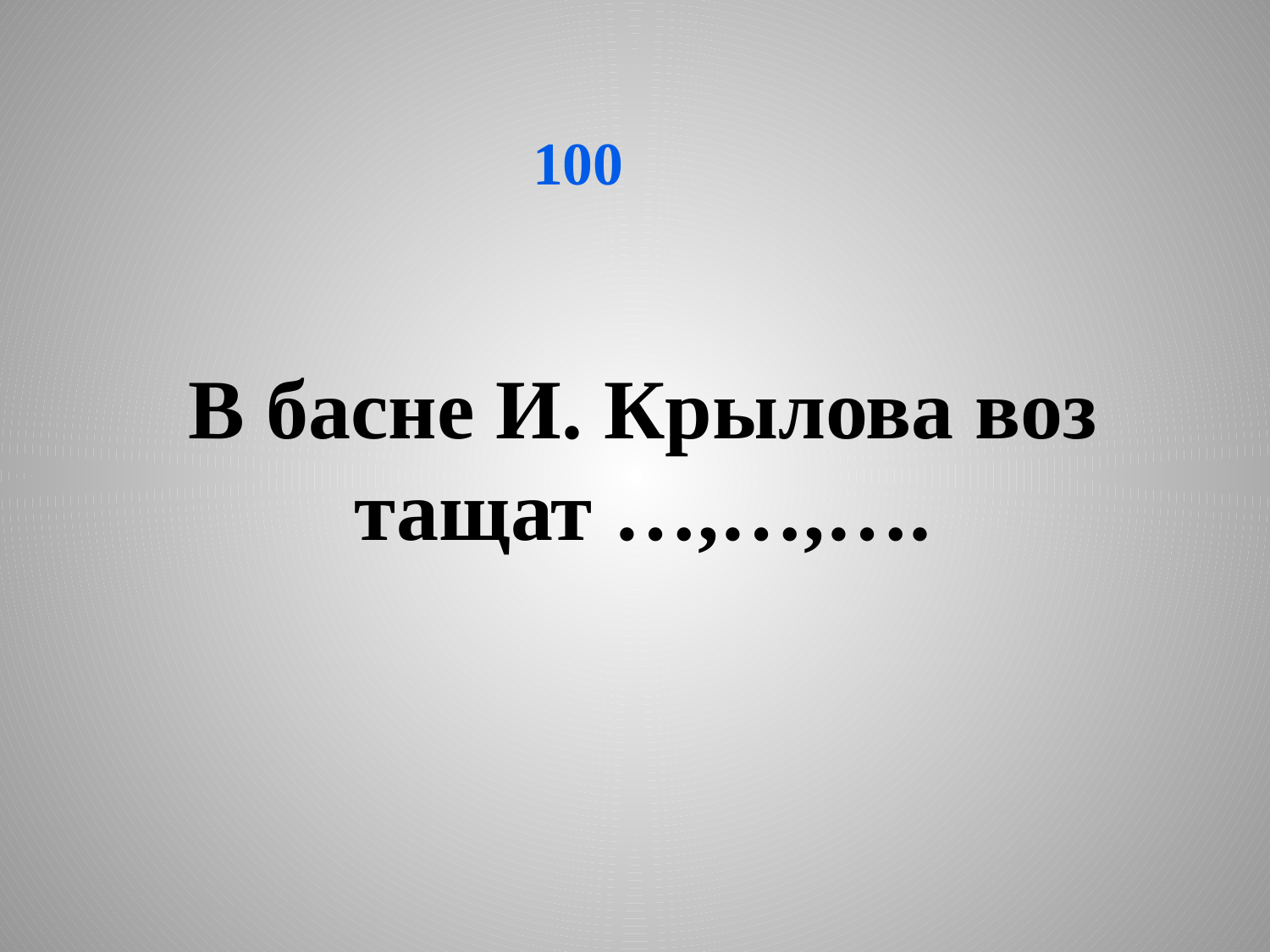

100

В басне И. Крылова воз тащат …,…,….